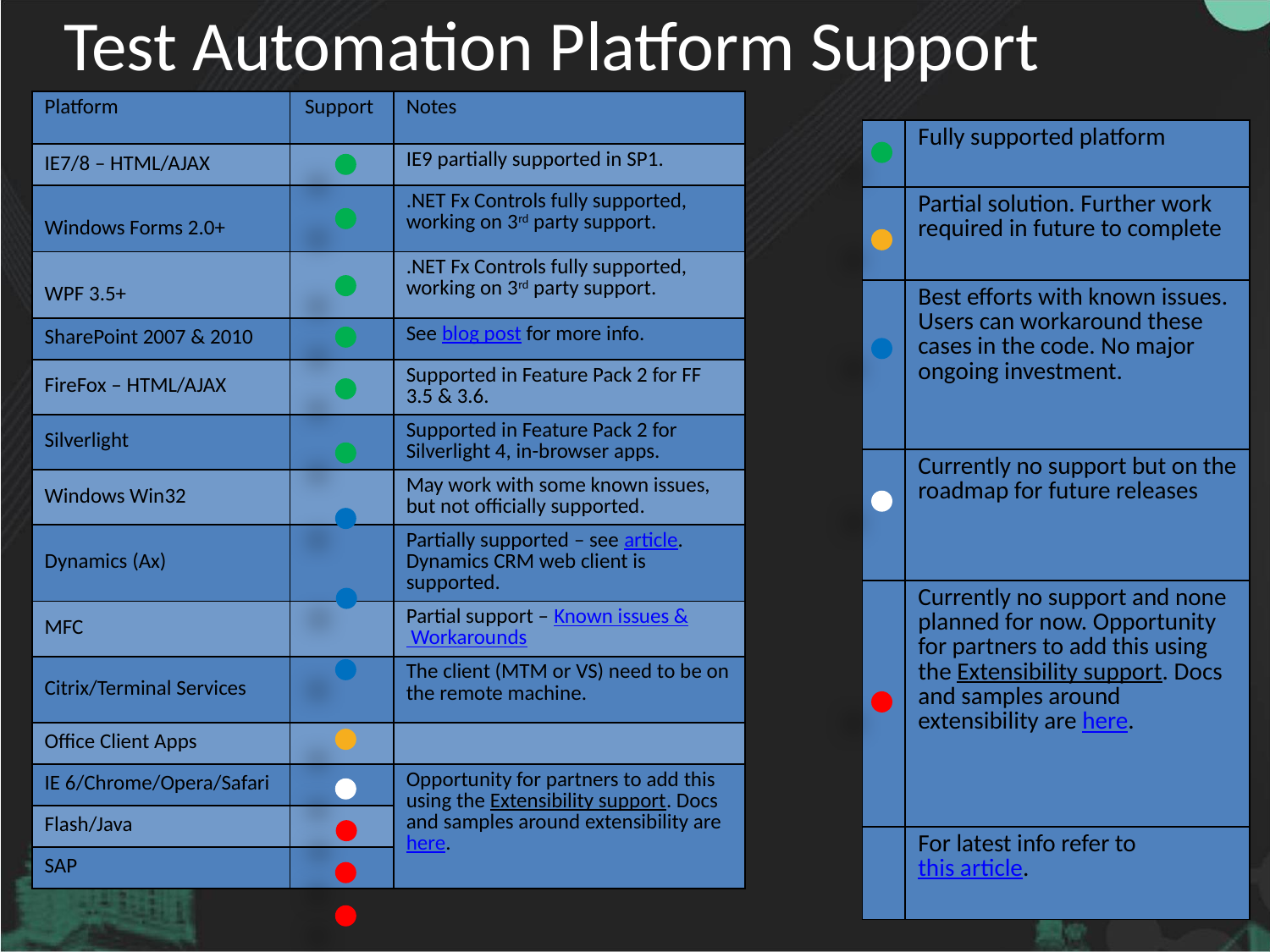

# Test Automation Platform Support
| Platform | Support | Notes |
| --- | --- | --- |
| IE7/8 – HTML/AJAX |  | IE9 partially supported in SP1. |
| Windows Forms 2.0+ |  | .NET Fx Controls fully supported, working on 3rd party support. |
| WPF 3.5+ |  | .NET Fx Controls fully supported, working on 3rd party support. |
| SharePoint 2007 & 2010 |  | See blog post for more info. |
| FireFox – HTML/AJAX |  | Supported in Feature Pack 2 for FF 3.5 & 3.6. |
| Silverlight |  | Supported in Feature Pack 2 for Silverlight 4, in-browser apps. |
| Windows Win32 |  | May work with some known issues, but not officially supported. |
| Dynamics (Ax) |  | Partially supported – see article. Dynamics CRM web client is supported. |
| MFC |  | Partial support – Known issues & Workarounds |
| Citrix/Terminal Services |  | The client (MTM or VS) need to be on the remote machine. |
| Office Client Apps |  |  |
| IE 6/Chrome/Opera/Safari |  | Opportunity for partners to add this using the Extensibility support. Docs and samples around extensibility are here. |
| Flash/Java |  |  |
| SAP |  |  |
|  | Fully supported platform |
| --- | --- |
|  | Partial solution. Further work required in future to complete |
|  | Best efforts with known issues. Users can workaround these cases in the code. No major ongoing investment. |
|  | Currently no support but on the roadmap for future releases |
|  | Currently no support and none planned for now. Opportunity for partners to add this using the Extensibility support. Docs and samples around extensibility are here. |
|  | For latest info refer to this article. |